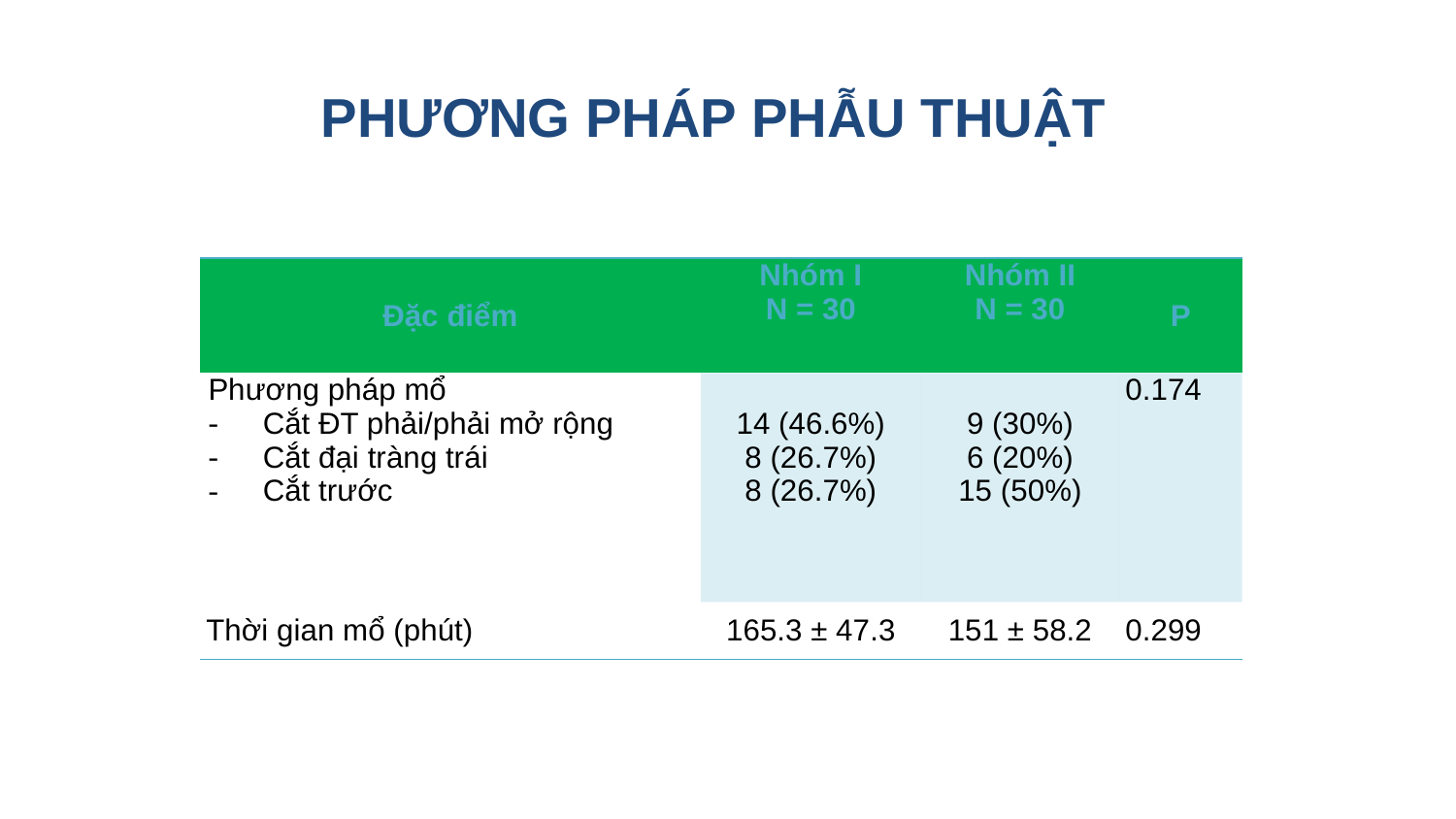

PHƯƠNG PHÁP PHẪU THUẬT
| Đặc điểm | Nhóm I N = 30 | Nhóm II N = 30 | P |
| --- | --- | --- | --- |
| Phương pháp mổ Cắt ĐT phải/phải mở rộng Cắt đại tràng trái Cắt trước | 14 (46.6%) 8 (26.7%) 8 (26.7%) | 9 (30%) 6 (20%) 15 (50%) | 0.174 |
| Thời gian mổ (phút) | 165.3 ± 47.3 | 151 ± 58.2 | 0.299 |